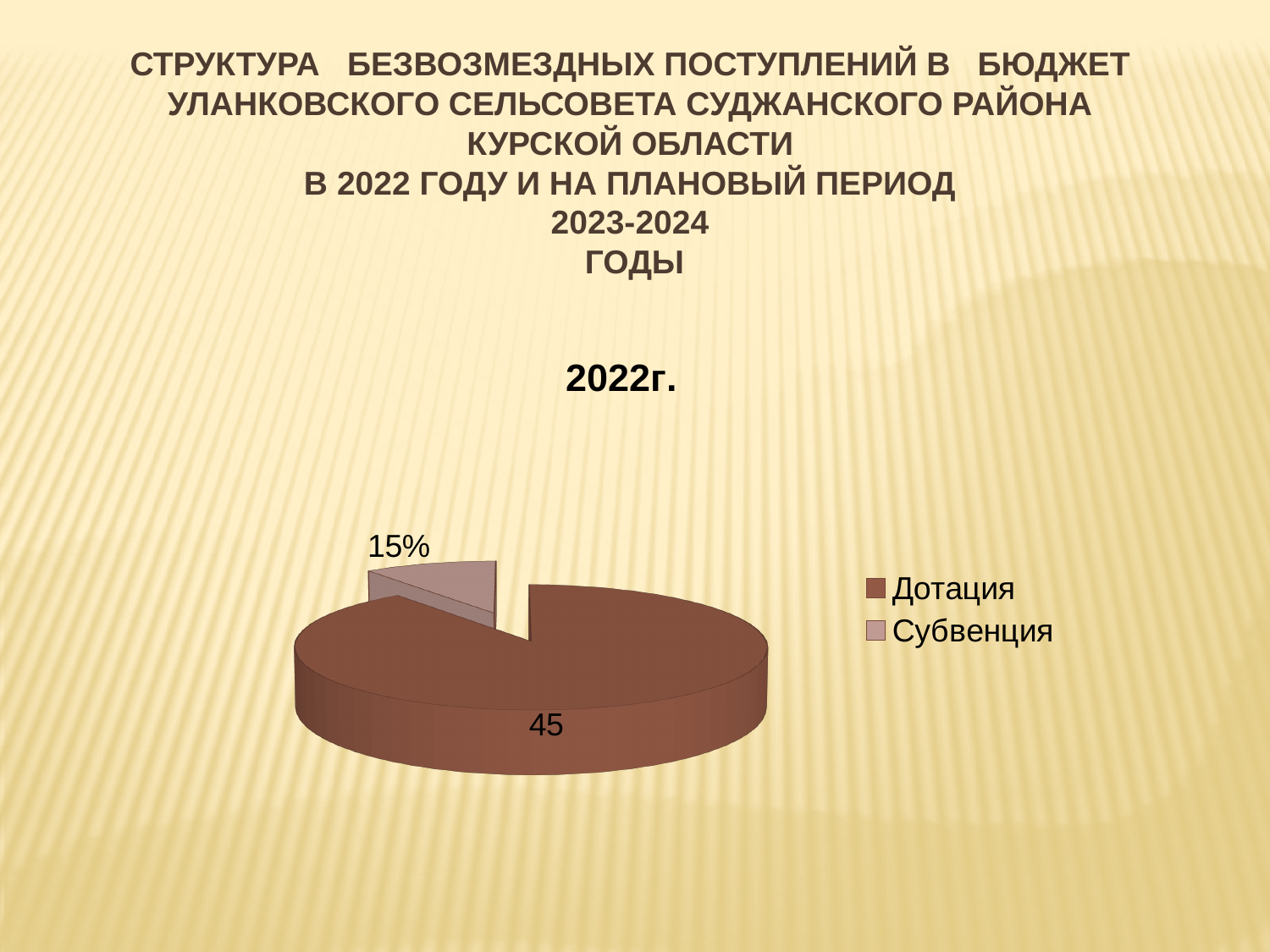

Структура   безвозмездных поступлений в   бюджет УЛАНКОВСКОГО сельсовета Суджанского района Курской области
 в 2022 году и на плановый период
2023-2024
 годы

[unsupported chart]